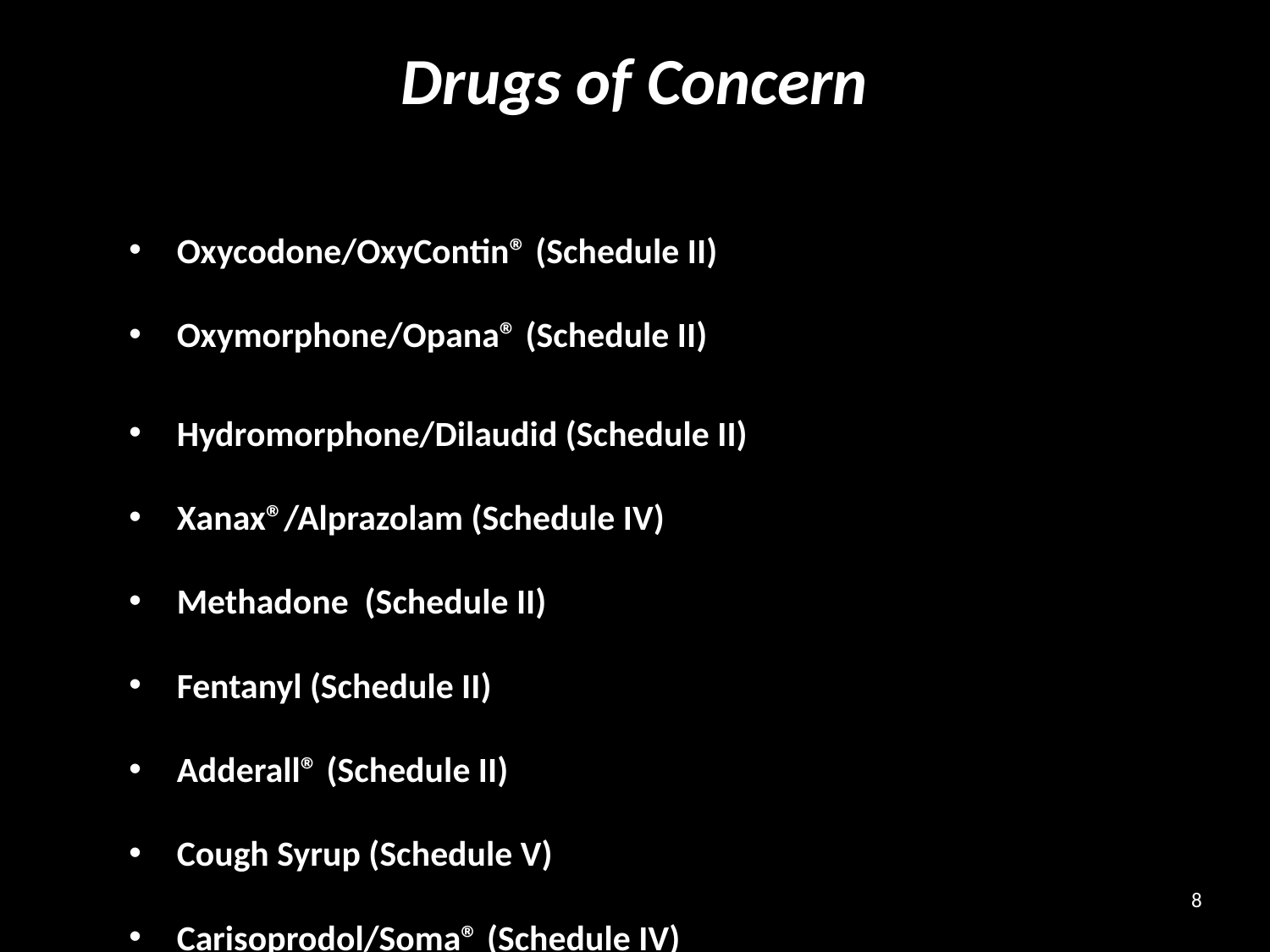

# Drugs of Concern
Hydrocodone (Schedule III)

Oxycodone/OxyContin® (Schedule II)

Oxymorphone/Opana® (Schedule II)

Hydromorphone/Dilaudid (Schedule II)

Xanax®/Alprazolam (Schedule IV)

Methadone  (Schedule II)

Fentanyl (Schedule II)

Adderall® (Schedule II)

Cough Syrup (Schedule V)

Carisoprodol/Soma® (Schedule IV)

8